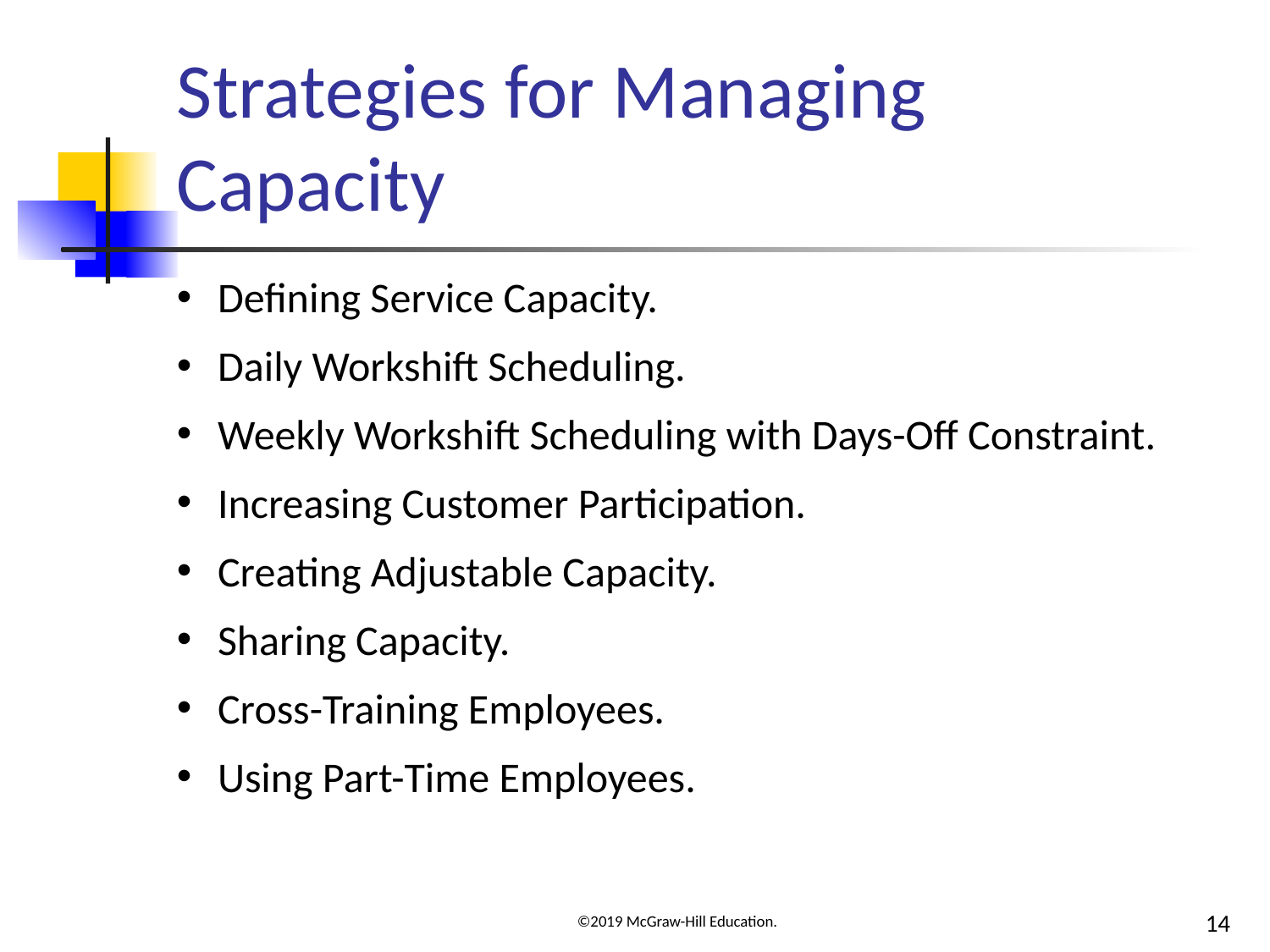

# Strategies for Managing Capacity
Defining Service Capacity.
Daily Workshift Scheduling.
Weekly Workshift Scheduling with Days-Off Constraint.
Increasing Customer Participation.
Creating Adjustable Capacity.
Sharing Capacity.
Cross-Training Employees.
Using Part-Time Employees.